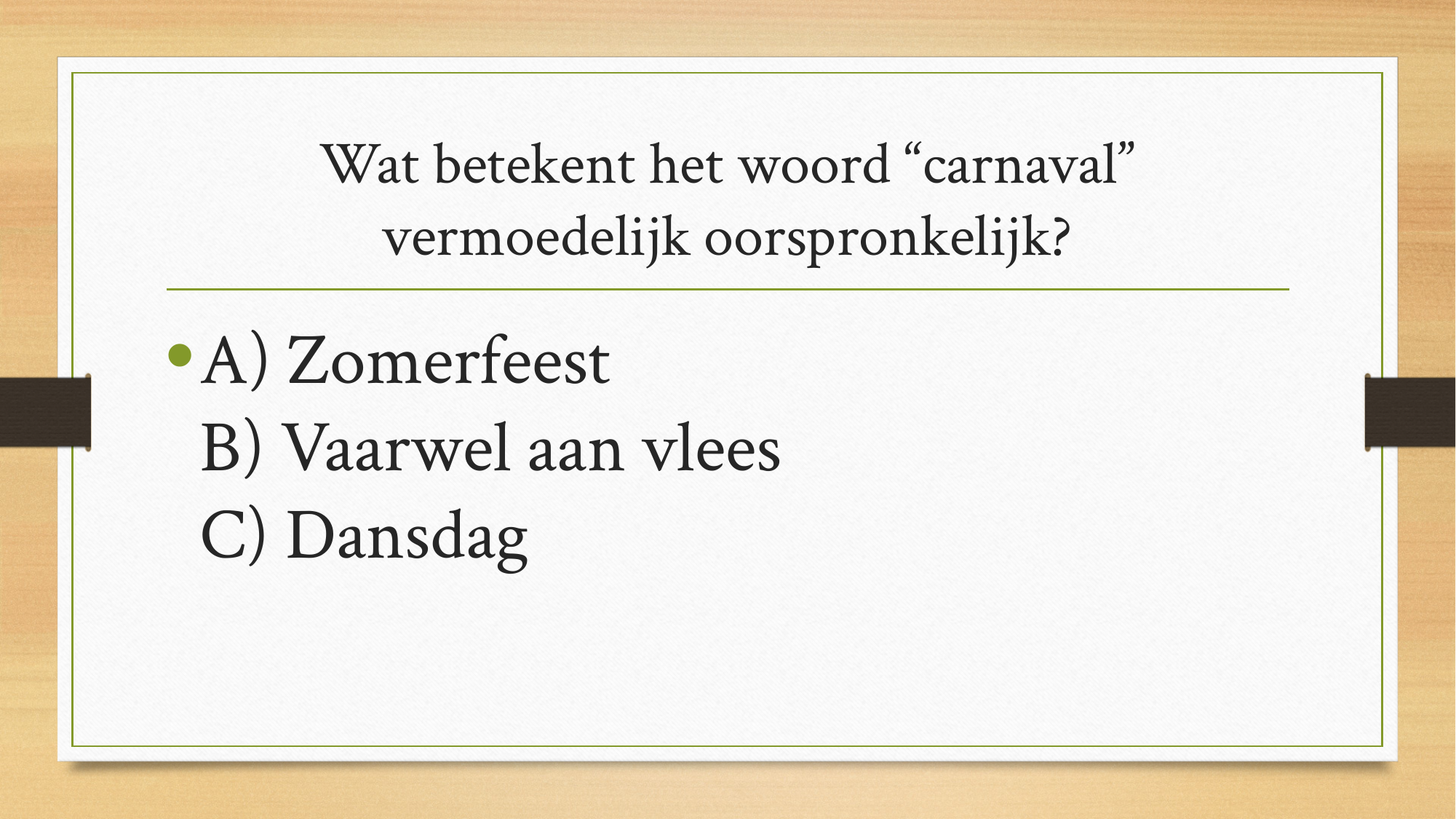

# Wat betekent het woord “carnaval” vermoedelijk oorspronkelijk?
A) Zomerfeest
B) Vaarwel aan vlees
C) Dansdag